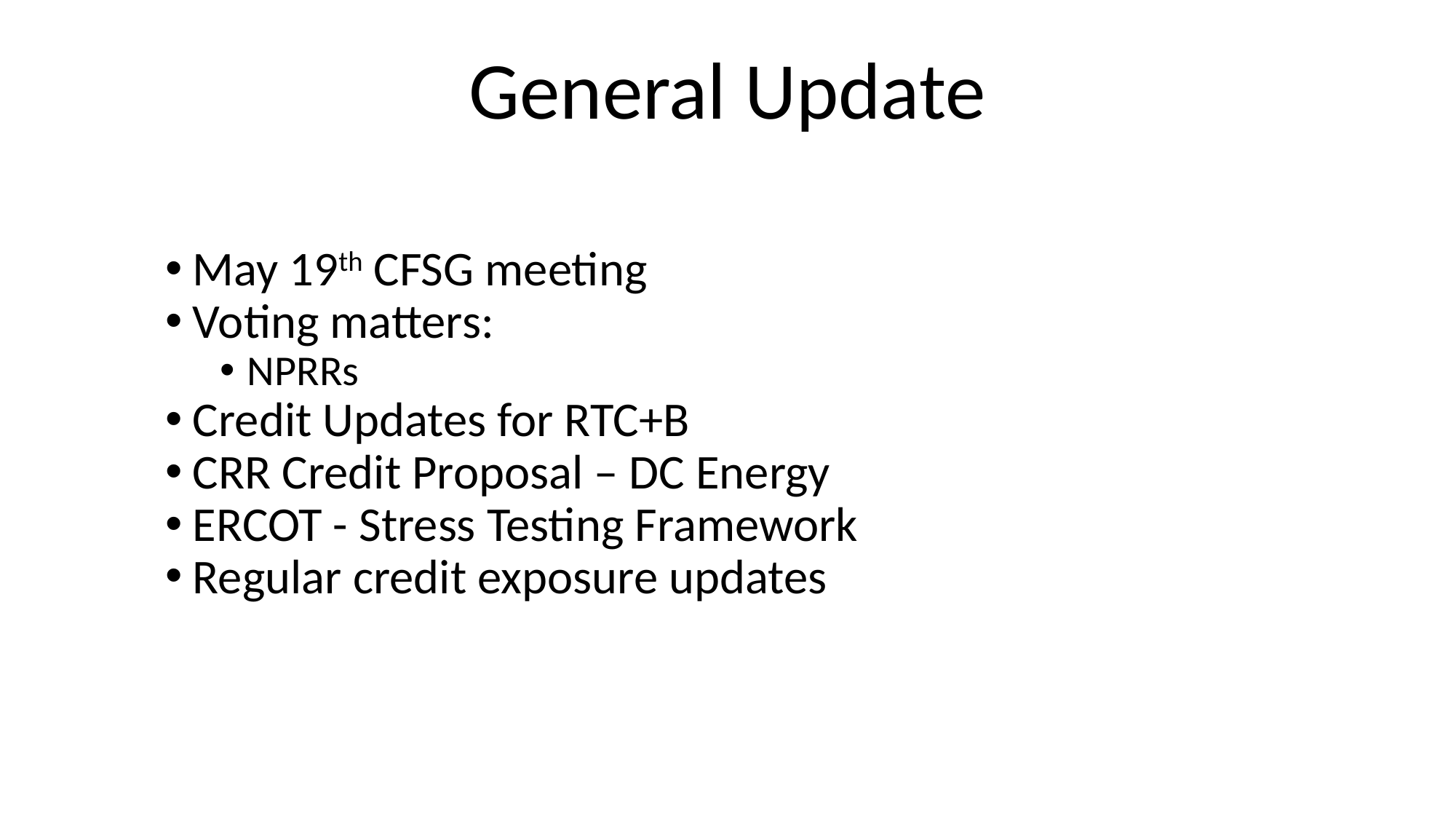

# General Update
May 19th CFSG meeting
Voting matters:
NPRRs
Credit Updates for RTC+B
CRR Credit Proposal – DC Energy
ERCOT - Stress Testing Framework
Regular credit exposure updates